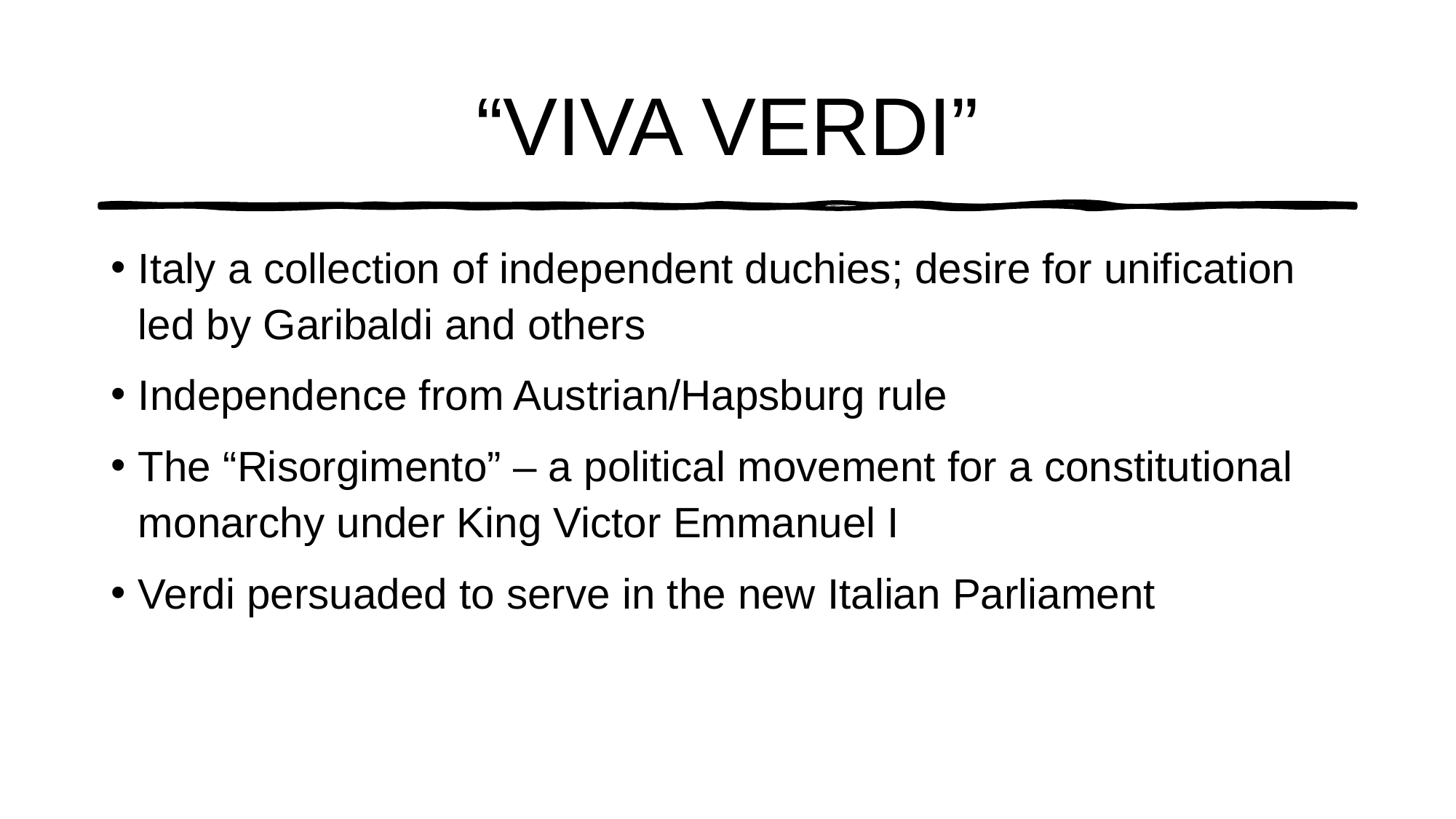

# “VIVA VERDI”
Italy a collection of independent duchies; desire for unification led by Garibaldi and others
Independence from Austrian/Hapsburg rule
The “Risorgimento” – a political movement for a constitutional monarchy under King Victor Emmanuel I
Verdi persuaded to serve in the new Italian Parliament